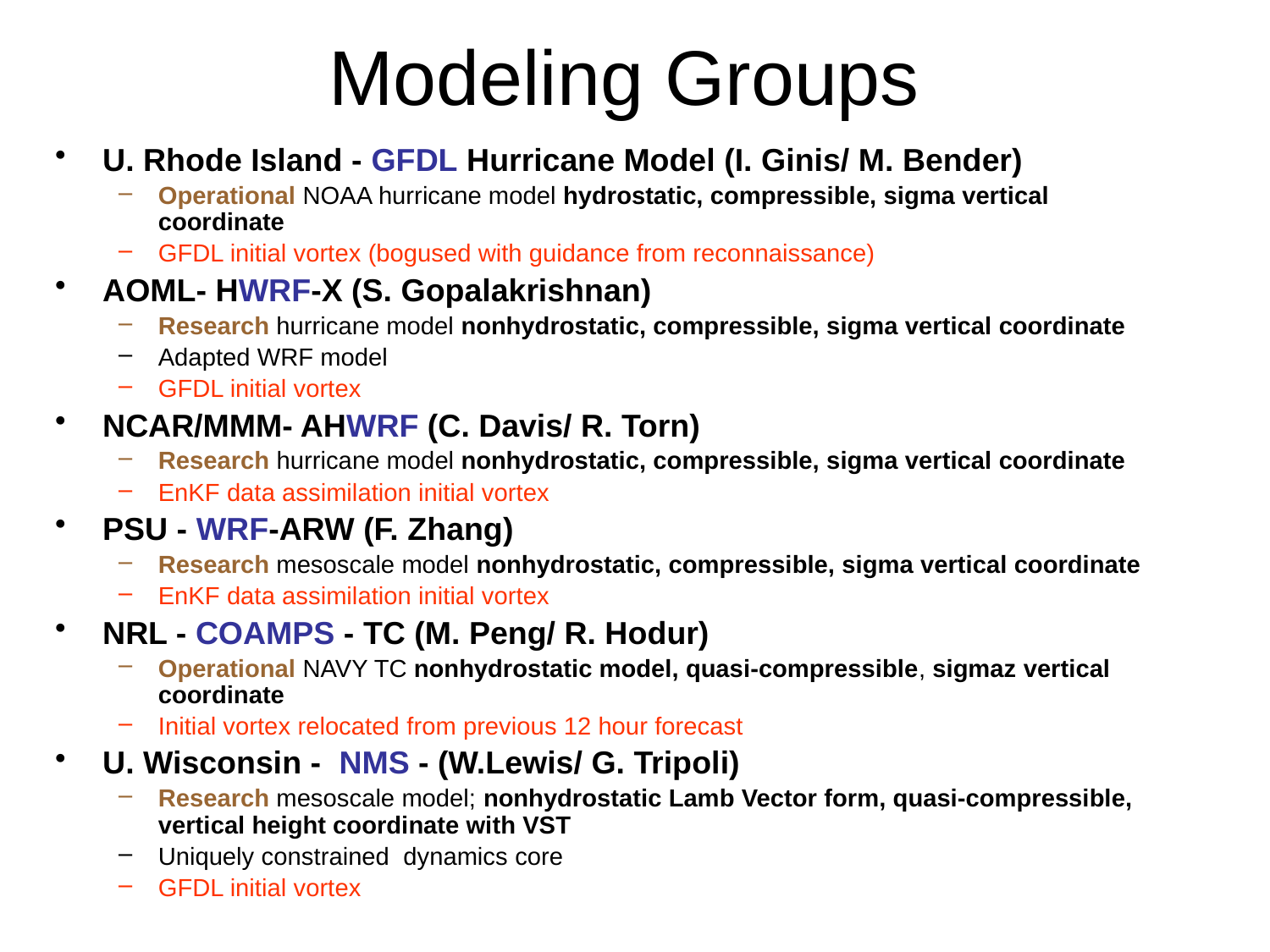

# Modeling Groups
U. Rhode Island - GFDL Hurricane Model (I. Ginis/ M. Bender)
Operational NOAA hurricane model hydrostatic, compressible, sigma vertical coordinate
GFDL initial vortex (bogused with guidance from reconnaissance)
AOML- HWRF-X (S. Gopalakrishnan)
Research hurricane model nonhydrostatic, compressible, sigma vertical coordinate
Adapted WRF model
GFDL initial vortex
NCAR/MMM- AHWRF (C. Davis/ R. Torn)
Research hurricane model nonhydrostatic, compressible, sigma vertical coordinate
EnKF data assimilation initial vortex
PSU - WRF-ARW (F. Zhang)
Research mesoscale model nonhydrostatic, compressible, sigma vertical coordinate
EnKF data assimilation initial vortex
NRL - COAMPS - TC (M. Peng/ R. Hodur)
Operational NAVY TC nonhydrostatic model, quasi-compressible, sigmaz vertical coordinate
Initial vortex relocated from previous 12 hour forecast
U. Wisconsin -  NMS - (W.Lewis/ G. Tripoli)
Research mesoscale model; nonhydrostatic Lamb Vector form, quasi-compressible, vertical height coordinate with VST
Uniquely constrained  dynamics core
GFDL initial vortex